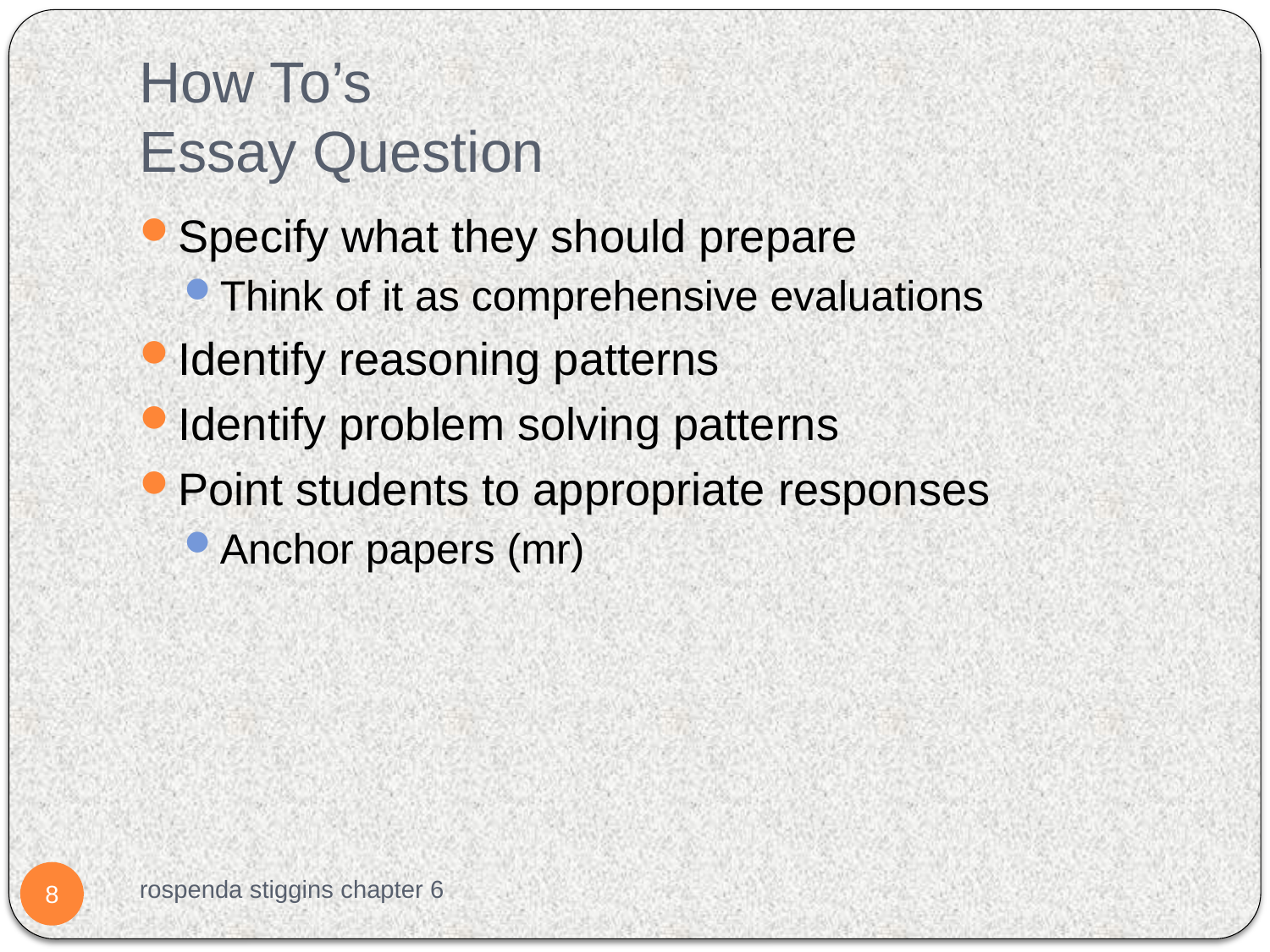

# How To’s Essay Question
Specify what they should prepare
Think of it as comprehensive evaluations
Identify reasoning patterns
Identify problem solving patterns
Point students to appropriate responses
Anchor papers (mr)
rospenda stiggins chapter 6
8